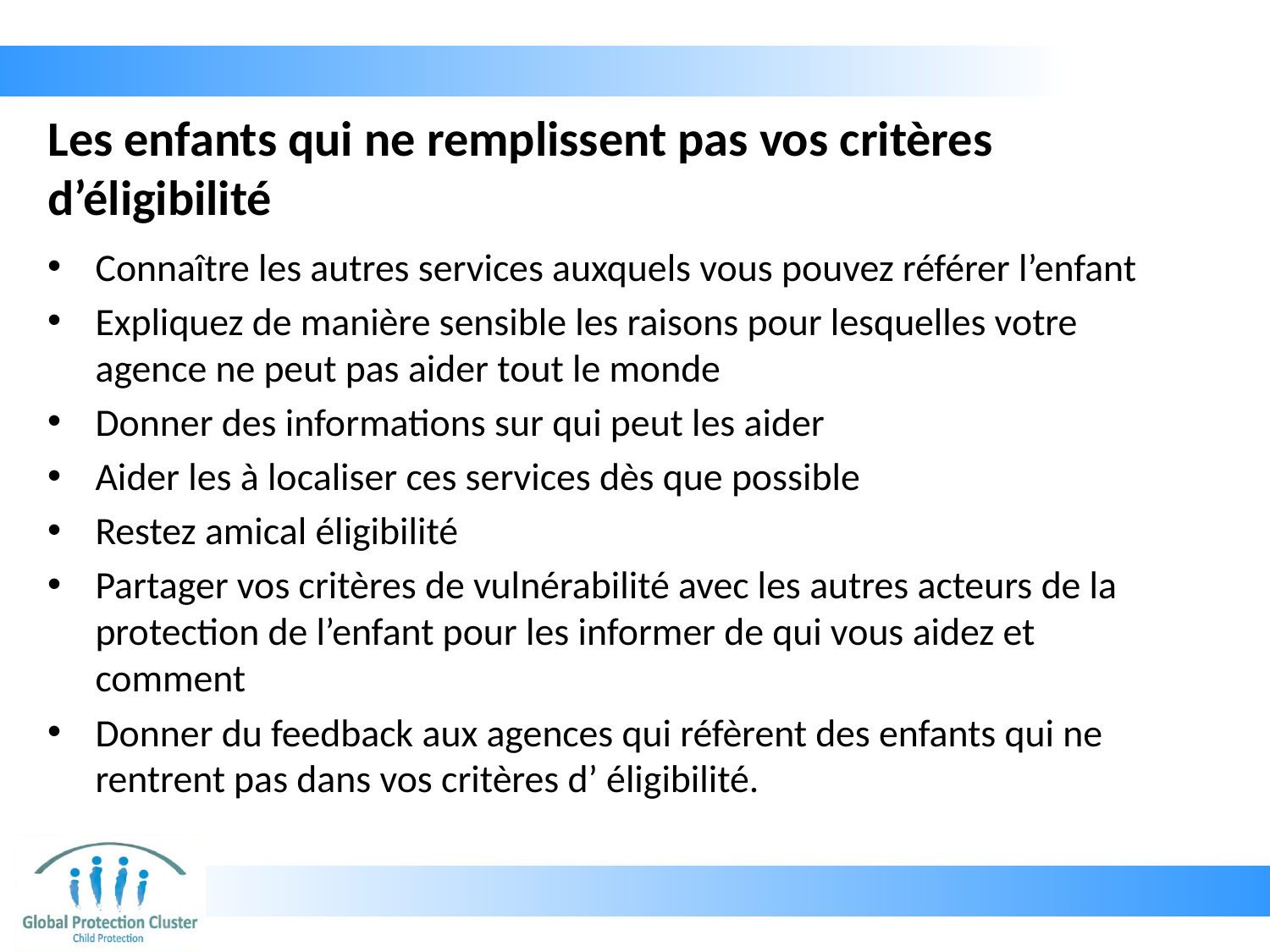

# Les enfants qui ne remplissent pas vos critères d’éligibilité
Connaître les autres services auxquels vous pouvez référer l’enfant
Expliquez de manière sensible les raisons pour lesquelles votre agence ne peut pas aider tout le monde
Donner des informations sur qui peut les aider
Aider les à localiser ces services dès que possible
Restez amical éligibilité
Partager vos critères de vulnérabilité avec les autres acteurs de la protection de l’enfant pour les informer de qui vous aidez et comment
Donner du feedback aux agences qui réfèrent des enfants qui ne rentrent pas dans vos critères d’ éligibilité.